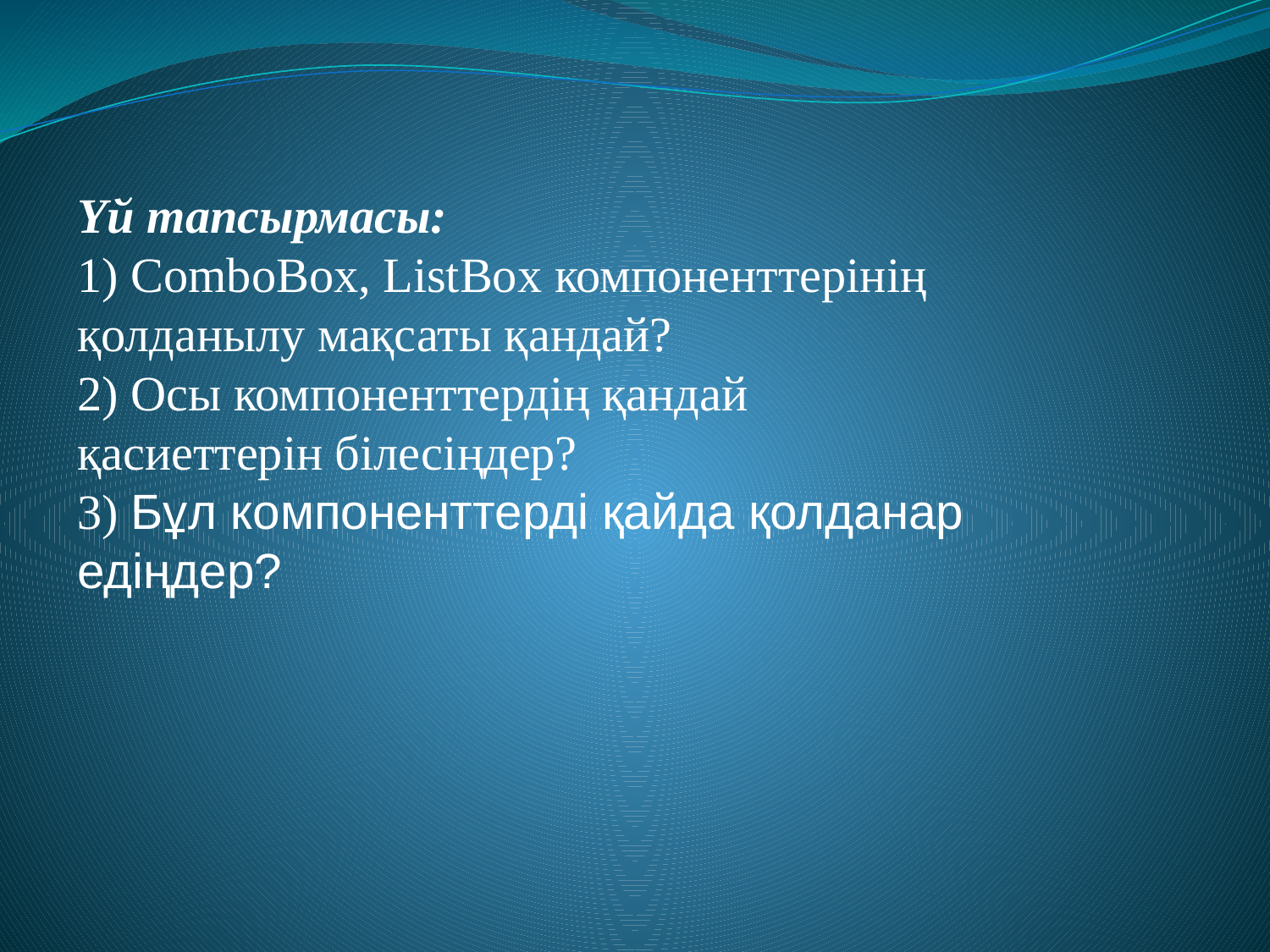

Үй тапсырмасы:
1) СomboBox, ListBox компоненттерінің
қолданылу мақсаты қандай?
2) Осы компоненттердің қандай
қасиеттерін білесіңдер?
3) Бұл компоненттерді қайда қолданар едіңдер?